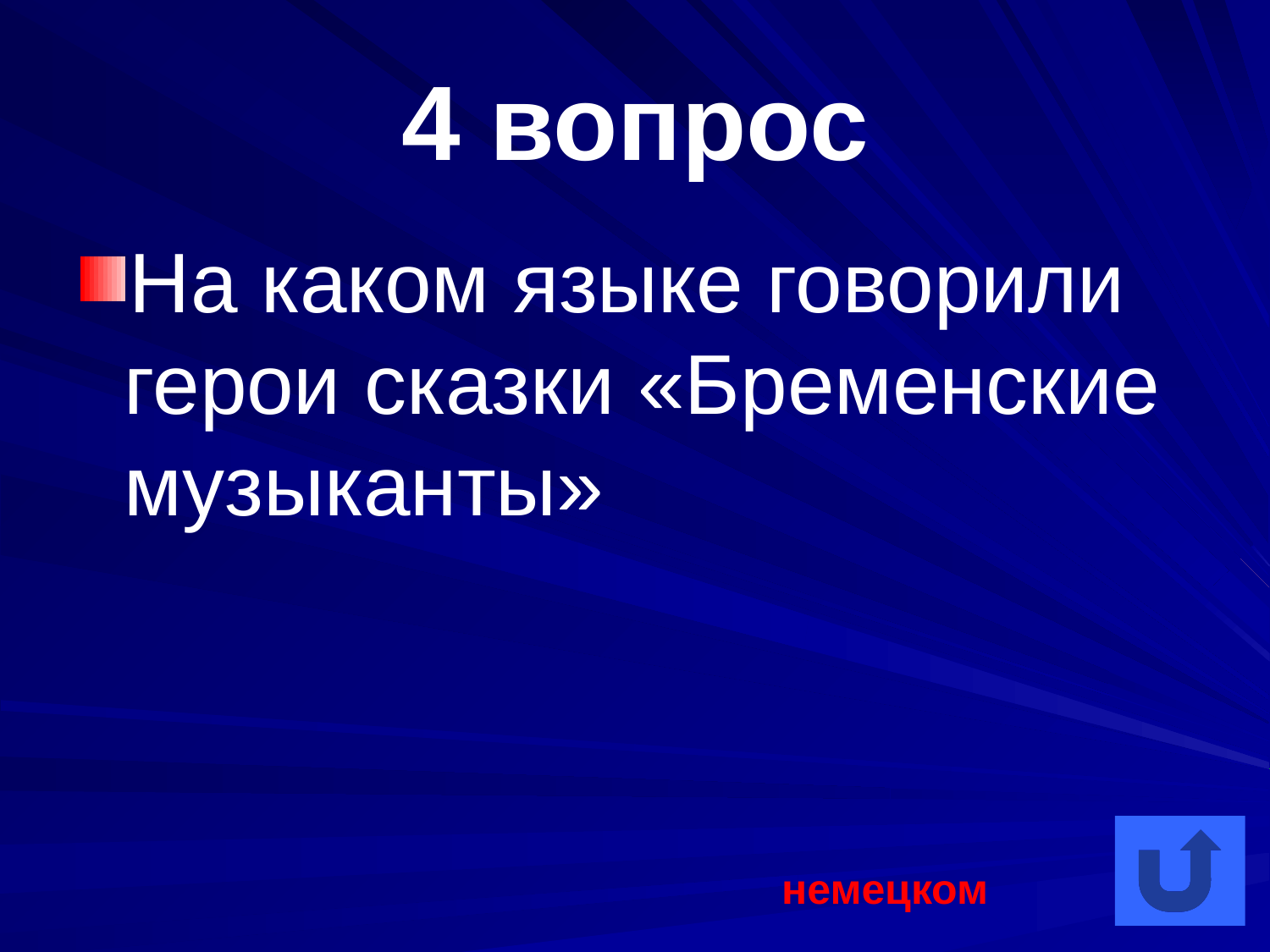

# 4 вопрос
На каком языке говорили герои сказки «Бременские музыканты»

немецком